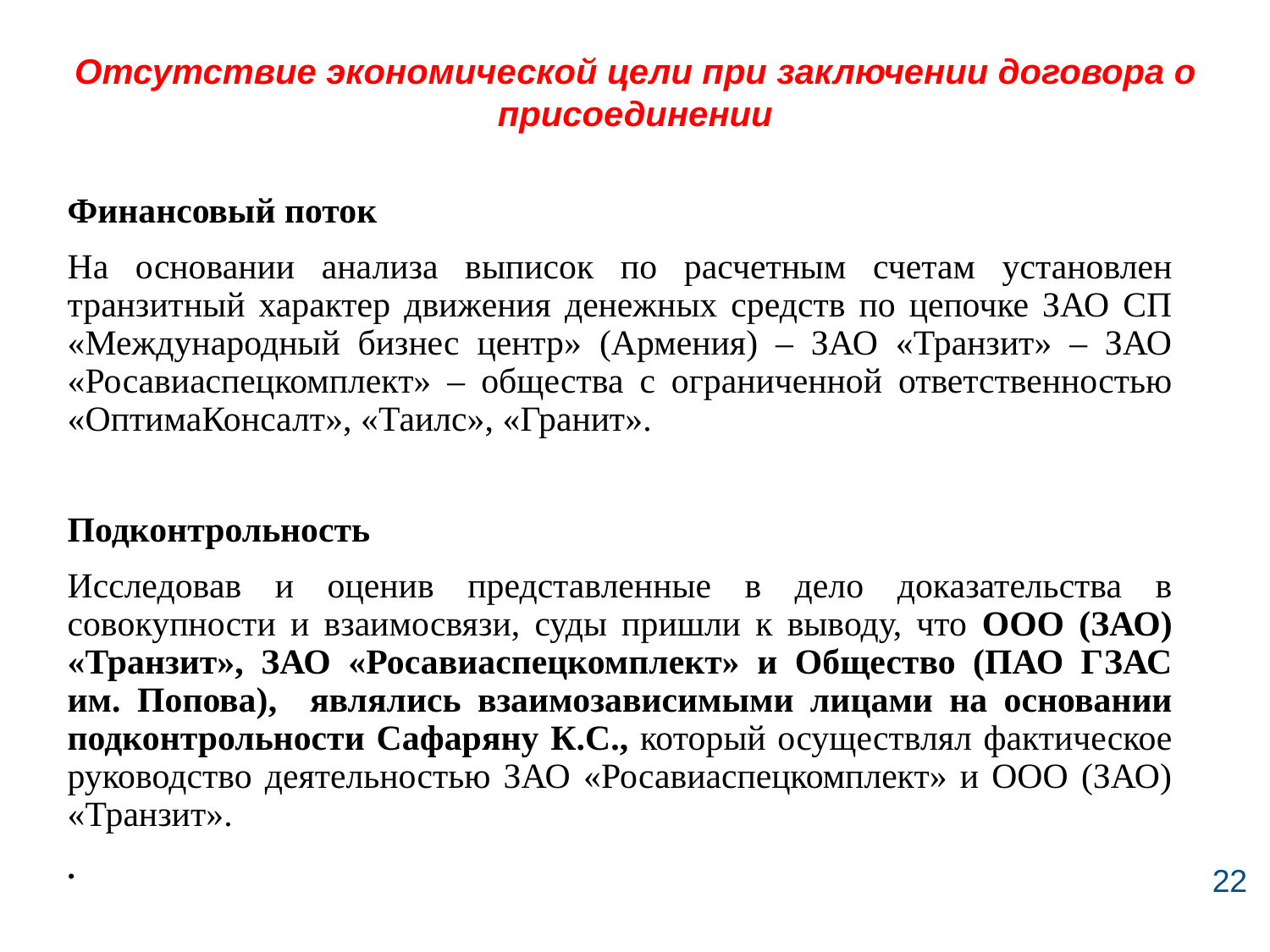

# Отсутствие экономической цели при заключении договора о присоединении
Финансовый поток
На основании анализа выписок по расчетным счетам установлен транзитный характер движения денежных средств по цепочке ЗАО СП «Международный бизнес центр» (Армения) – ЗАО «Транзит» – ЗАО «Росавиаспецкомплект» – общества с ограниченной ответственностью «ОптимаКонсалт», «Таилс», «Гранит».

Подконтрольность
Исследовав и оценив представленные в дело доказательства в совокупности и взаимосвязи, суды пришли к выводу, что ООО (ЗАО) «Транзит», ЗАО «Росавиаспецкомплект» и Общество (ПАО ГЗАС им. Попова),  являлись взаимозависимыми лицами на основании подконтрольности Сафаряну К.С., который осуществлял фактическое руководство деятельностью ЗАО «Росавиаспецкомплект» и ООО (ЗАО) «Транзит».
.